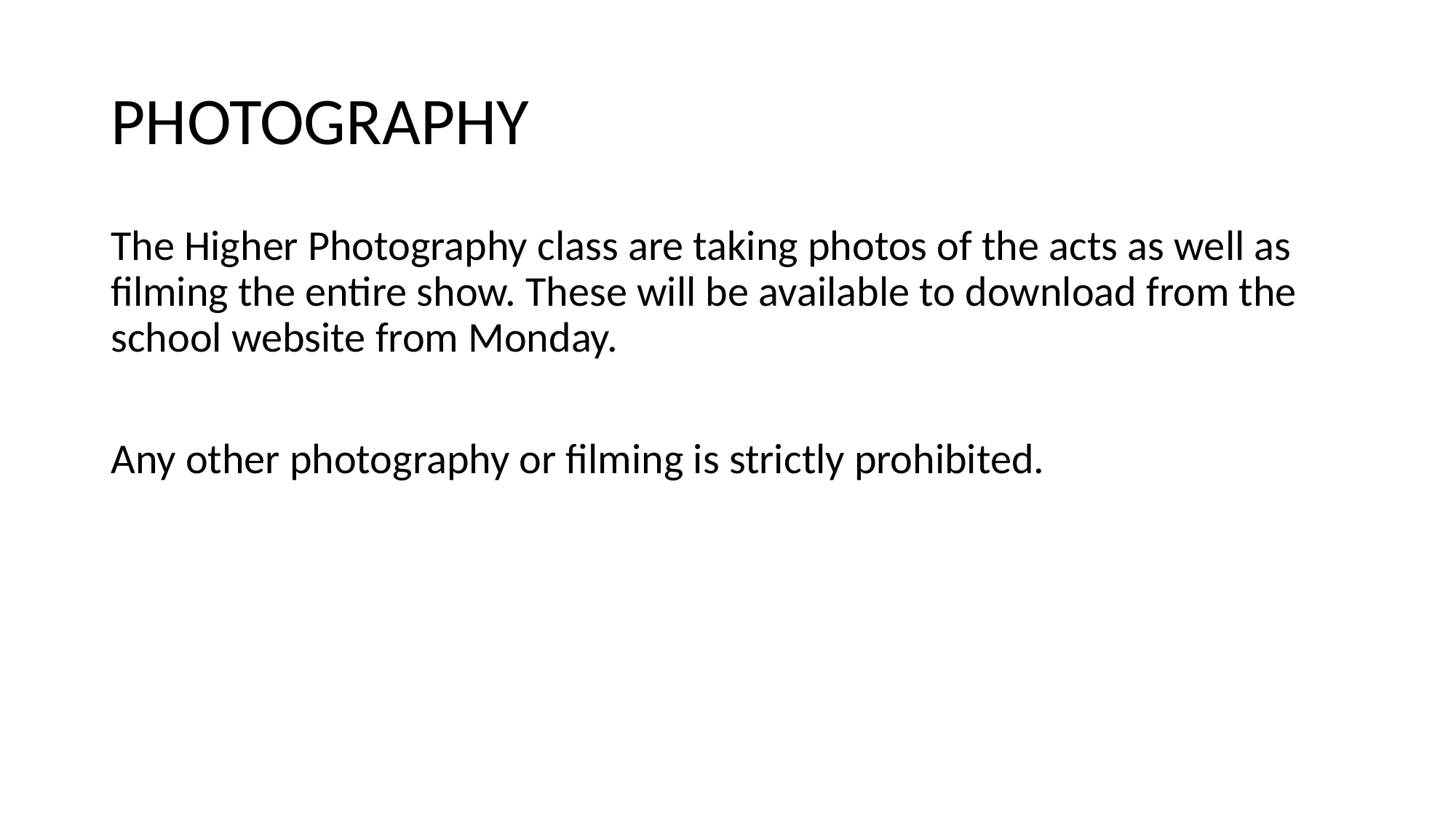

# PHOTOGRAPHY
The Higher Photography class are taking photos of the acts as well as filming the entire show. These will be available to download from the school website from Monday.

Any other photography or filming is strictly prohibited.